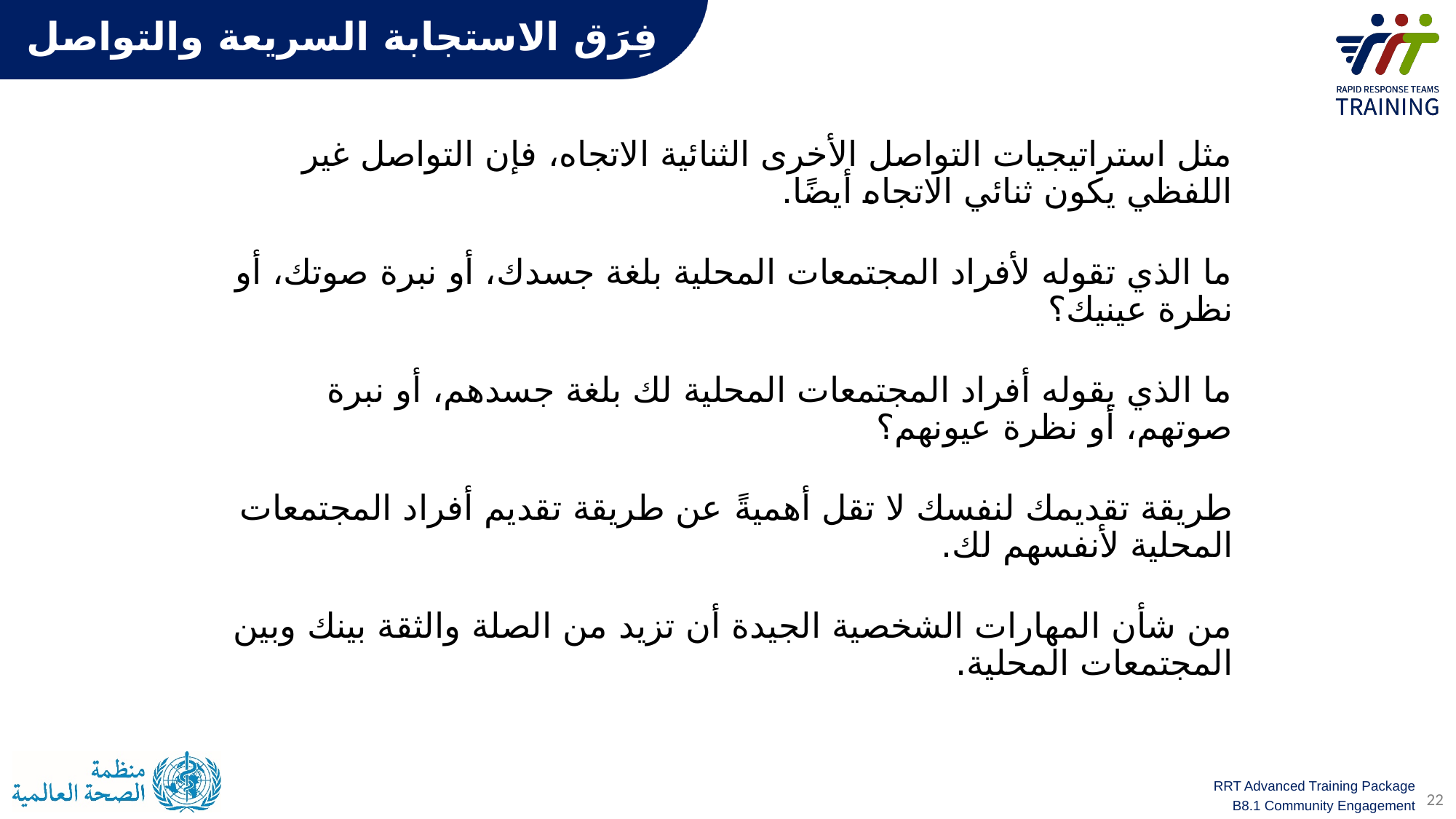

فِرَق الاستجابة السريعة والتواصل
مثل استراتيجيات التواصل الأخرى الثنائية الاتجاه، فإن التواصل غير اللفظي يكون ثنائي الاتجاه أيضًا.

ما الذي تقوله لأفراد المجتمعات المحلية بلغة جسدك، أو نبرة صوتك، أو نظرة عينيك؟

ما الذي يقوله أفراد المجتمعات المحلية لك بلغة جسدهم، أو نبرة صوتهم، أو نظرة عيونهم؟

طريقة تقديمك لنفسك لا تقل أهميةً عن طريقة تقديم أفراد المجتمعات المحلية لأنفسهم لك.

من شأن المهارات الشخصية الجيدة أن تزيد من الصلة والثقة بينك وبين المجتمعات المحلية.